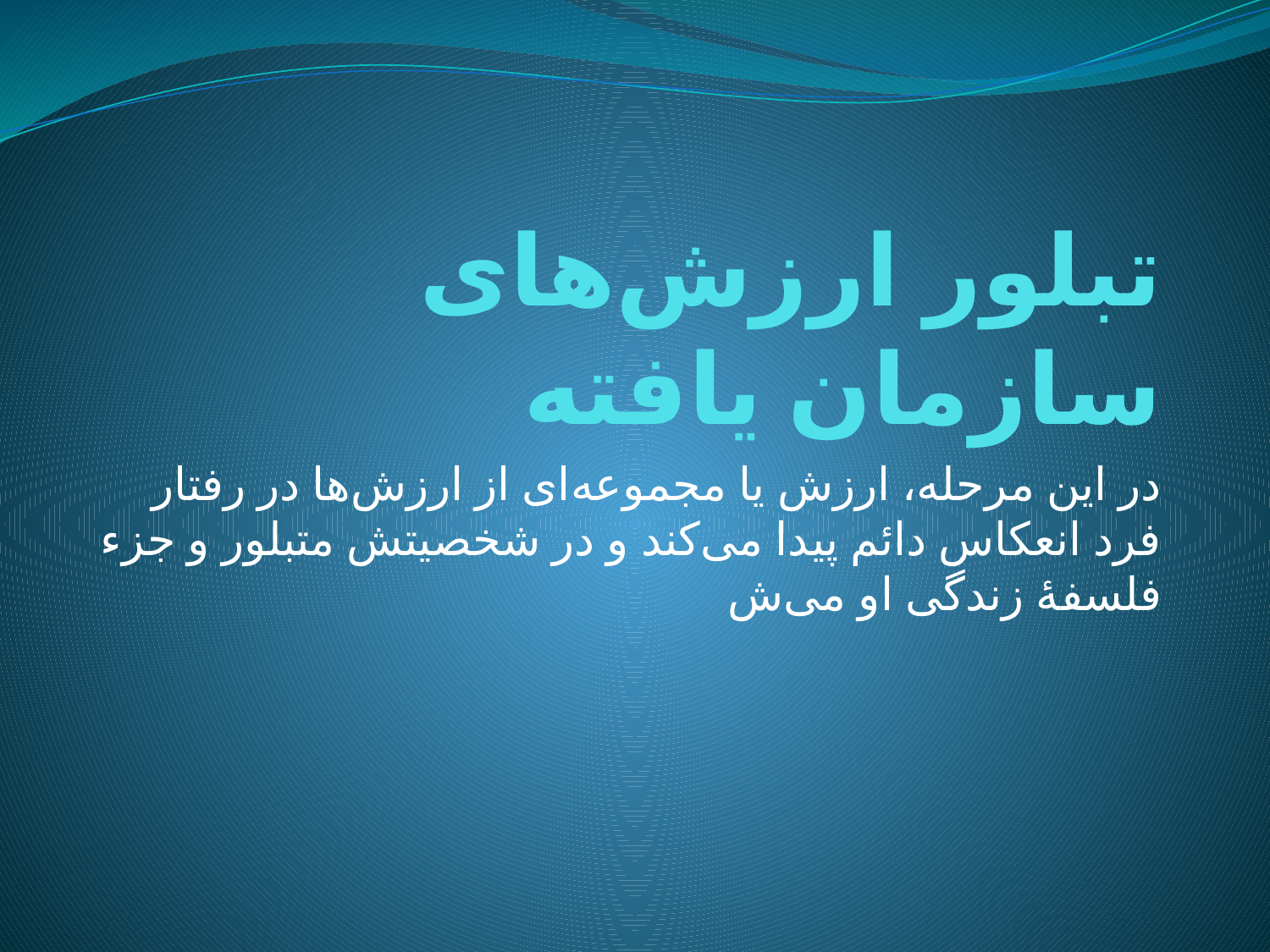

# تبلور ارزش‌هاى سازمان يافته
در اين مرحله، ارزش يا مجموعه‌اى از ارزش‌ها در رفتار فرد انعکاس دائم پيدا مى‌کند و در شخصيتش متبلور و جزء فلسفهٔ زندگى او مى‌ش